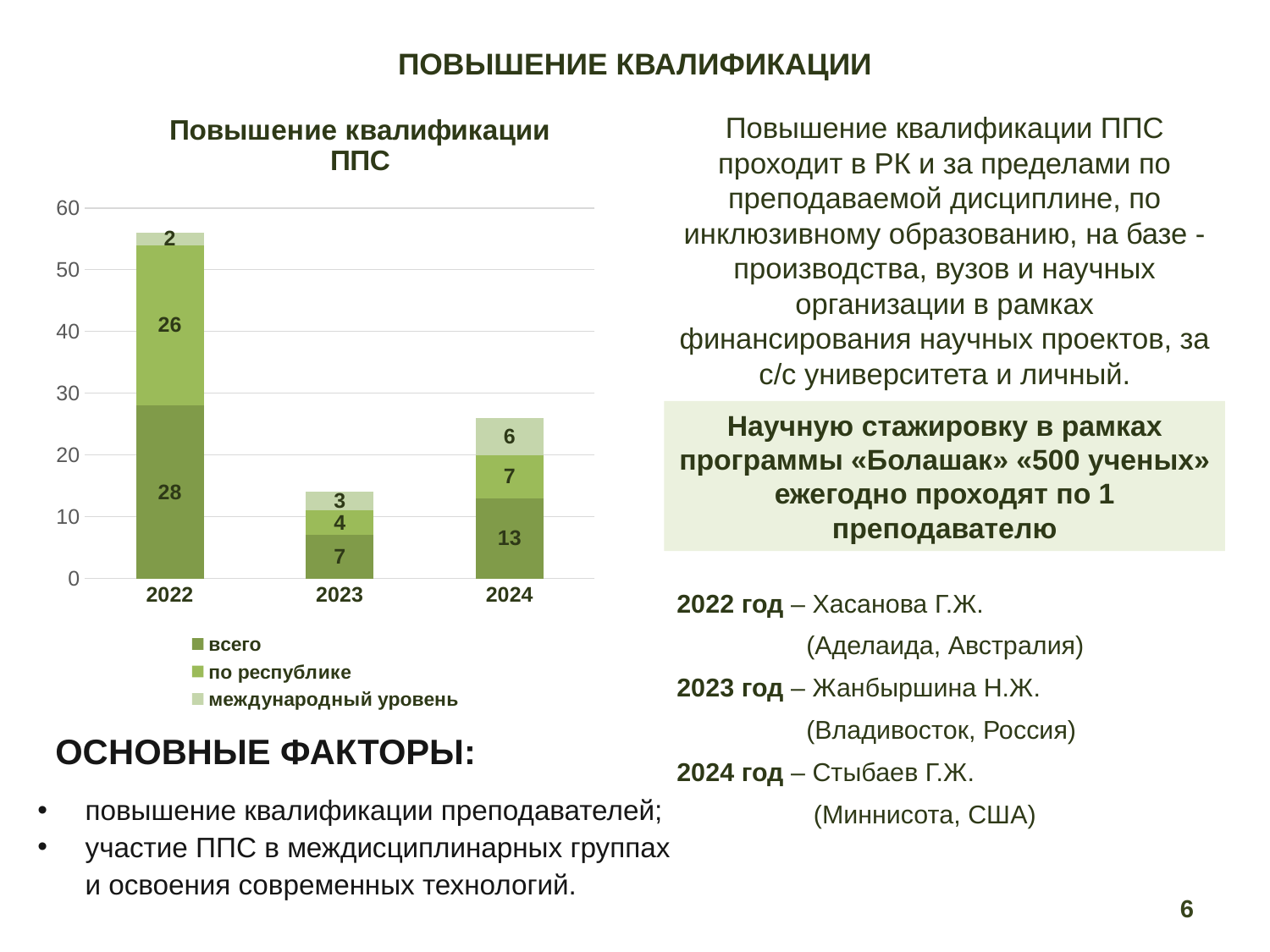

# ПОВЫШЕНИЕ КВАЛИФИКАЦИИ

### Chart: Повышение квалификации ППС

| Category | всего | по республике | международный уровень |
|---|---|---|---|
| 2022 | 28.0 | 26.0 | 2.0 |
| 2023 | 7.0 | 4.0 | 3.0 |
| 2024 | 13.0 | 7.0 | 6.0 |
Повышение квалификации ППС проходит в РК и за пределами по преподаваемой дисциплине, по инклюзивному образованию, на базе - производства, вузов и научных организации в рамках финансирования научных проектов, за с/с университета и личный.
Научную стажировку в рамках программы «Болашак» «500 ученых» ежегодно проходят по 1 преподавателю
2022 год – Хасанова Г.Ж.
                  (Аделаида, Австралия)
2023 год – Жанбыршина Н.Ж.
                  (Владивосток, Россия)
2024 год – Стыбаев Г.Ж.
                   (Миннисота, США)
ОСНОВНЫЕ ФАКТОРЫ:
повышение квалификации преподавателей;
участие ППС в междисциплинарных группах и освоения современных технологий.
6